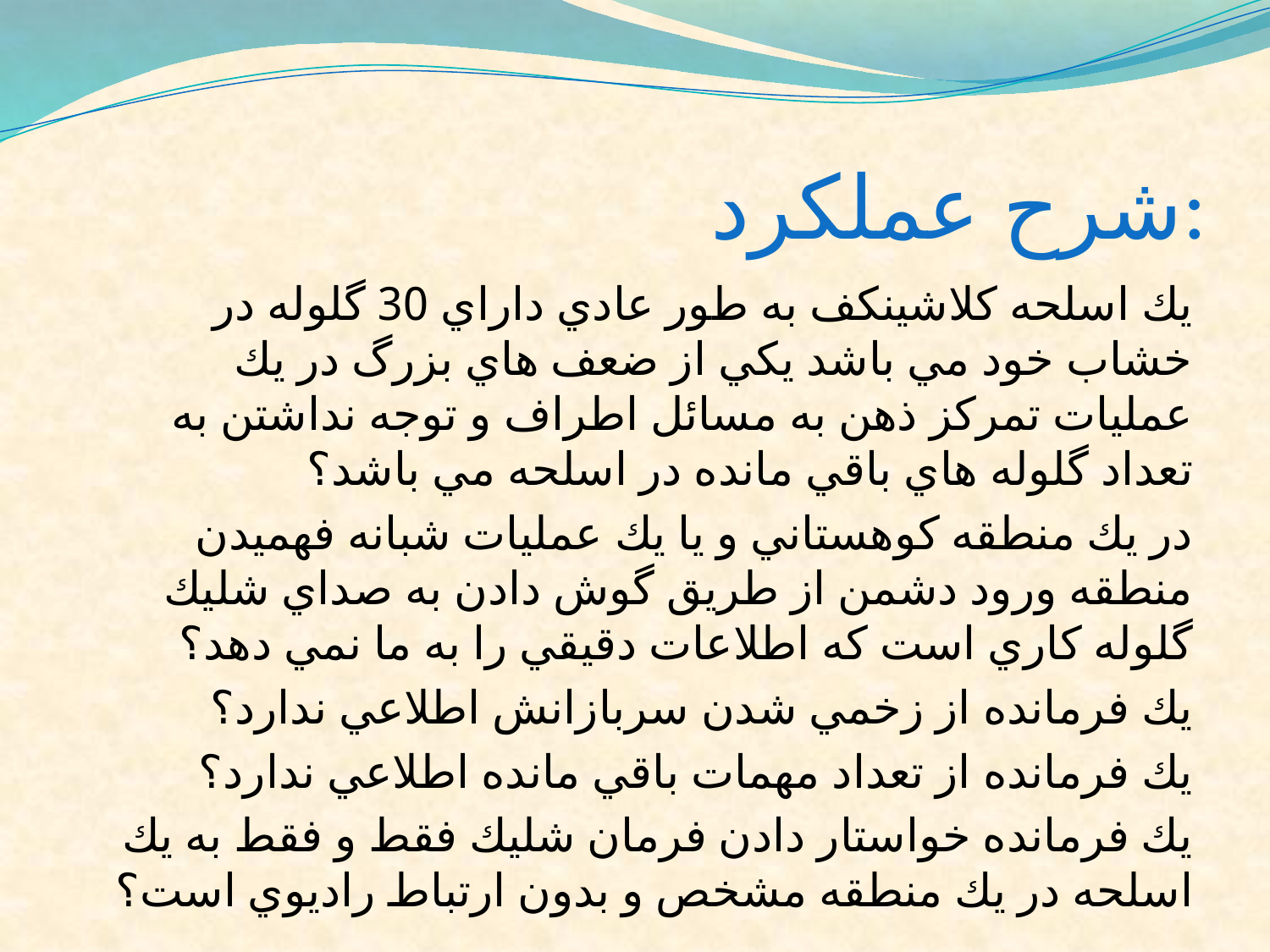

# شرح عملكرد:
يك اسلحه كلاشينكف به طور عادي داراي 30 گلوله در خشاب خود مي باشد يكي از ضعف هاي بزرگ در يك عمليات تمركز ذهن به مسائل اطراف و توجه نداشتن به تعداد گلوله هاي باقي مانده در اسلحه مي باشد؟
در يك منطقه كوهستاني و يا يك عمليات شبانه فهميدن منطقه ورود دشمن از طريق گوش دادن به صداي شليك گلوله كاري است كه اطلاعات دقيقي را به ما نمي دهد؟
يك فرمانده از زخمي شدن سربازانش اطلاعي ندارد؟
يك فرمانده از تعداد مهمات باقي مانده اطلاعي ندارد؟
يك فرمانده خواستار دادن فرمان شليك فقط و فقط به يك اسلحه در يك منطقه مشخص و بدون ارتباط راديوي است؟